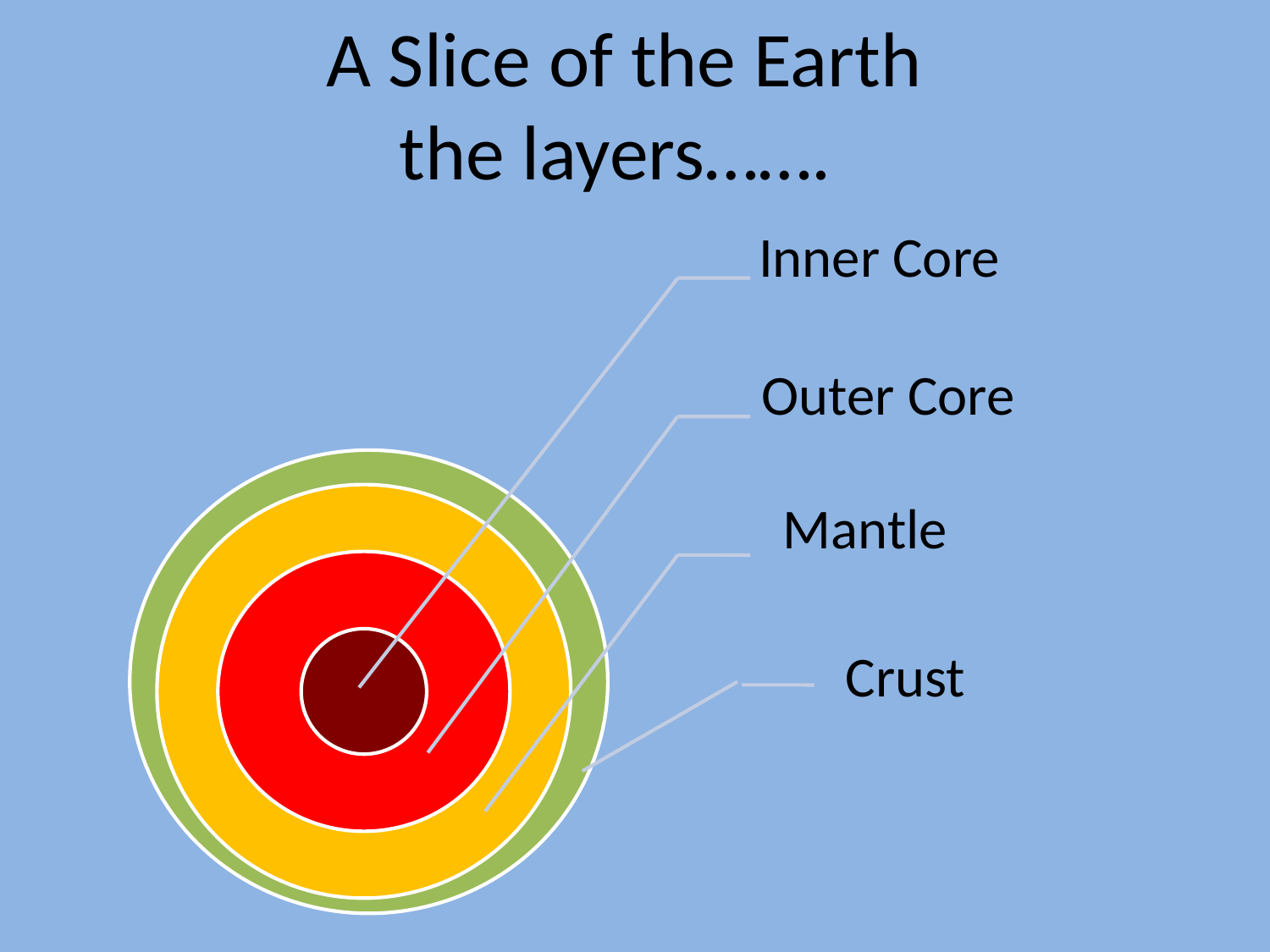

# A Slice of the Earth the layers…….
Inner Core
Outer Core
Mantle
Crust